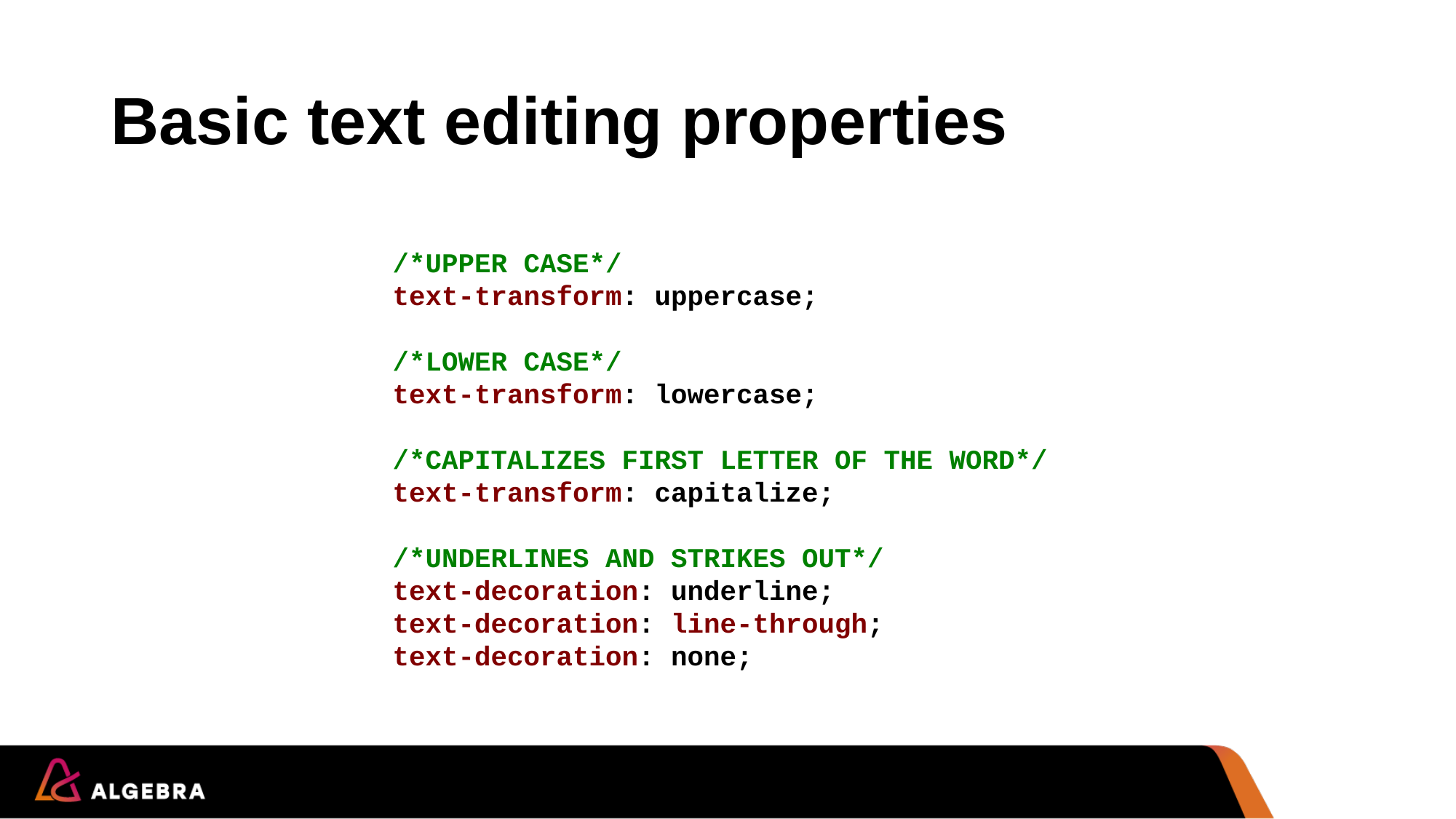

# Basic text editing properties
    /*UPPER CASE*/
    text-transform: uppercase;
    /*LOWER CASE*/
    text-transform: lowercase;
    /*CAPITALIZES FIRST LETTER OF THE WORD*/
    text-transform: capitalize;
    /*UNDERLINES AND STRIKES OUT*/
    text-decoration: underline;
    text-decoration: line-through;
    text-decoration: none;